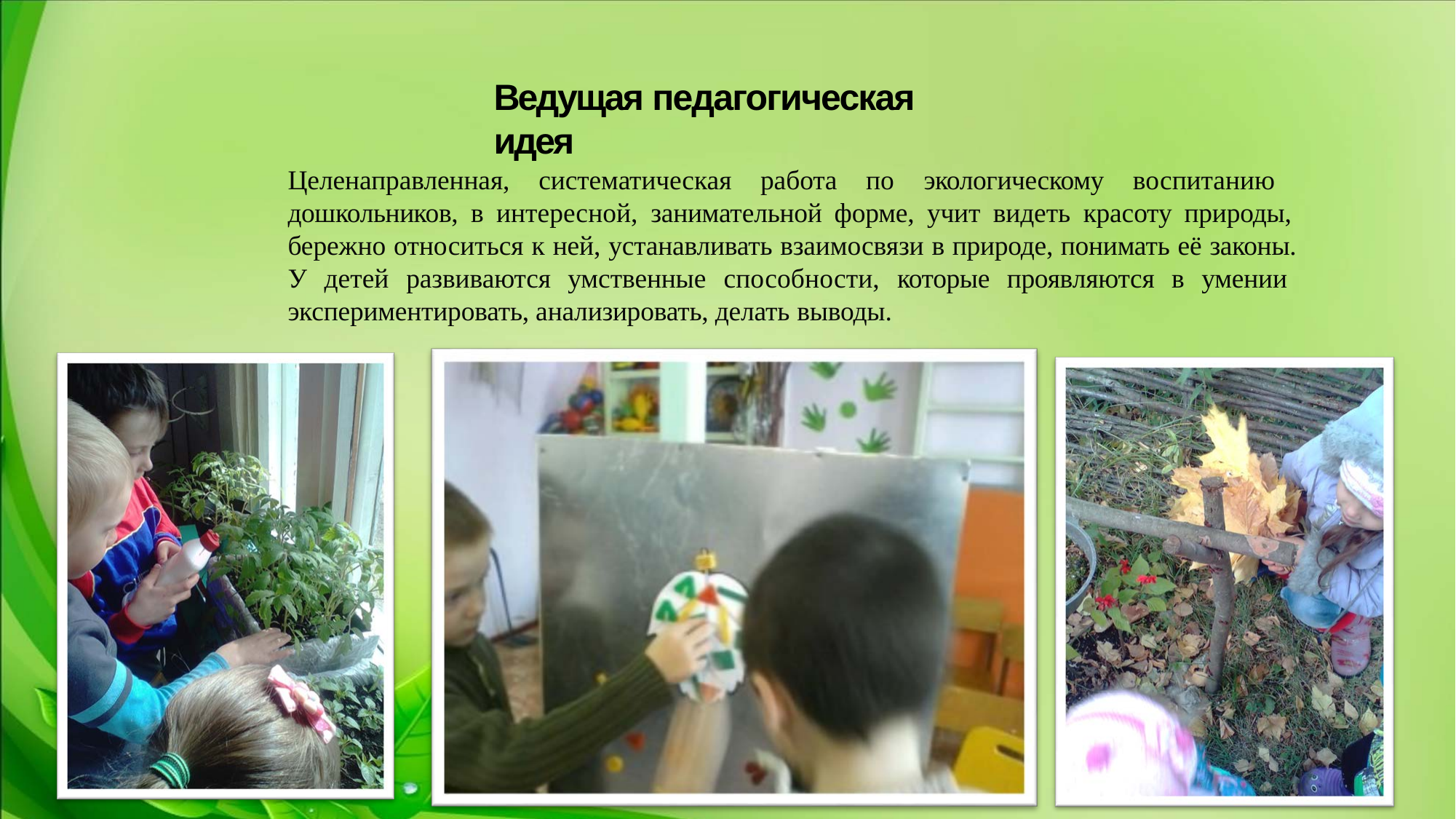

# Ведущая педагогическая идея
Целенаправленная, систематическая работа по экологическому воспитанию  дошкольников, в интересной, занимательной форме, учит видеть красоту природы,  бережно относиться к ней, устанавливать взаимосвязи в природе, понимать её законы.  У детей развиваются умственные способности, которые проявляются в умении  экспериментировать, анализировать, делать выводы.